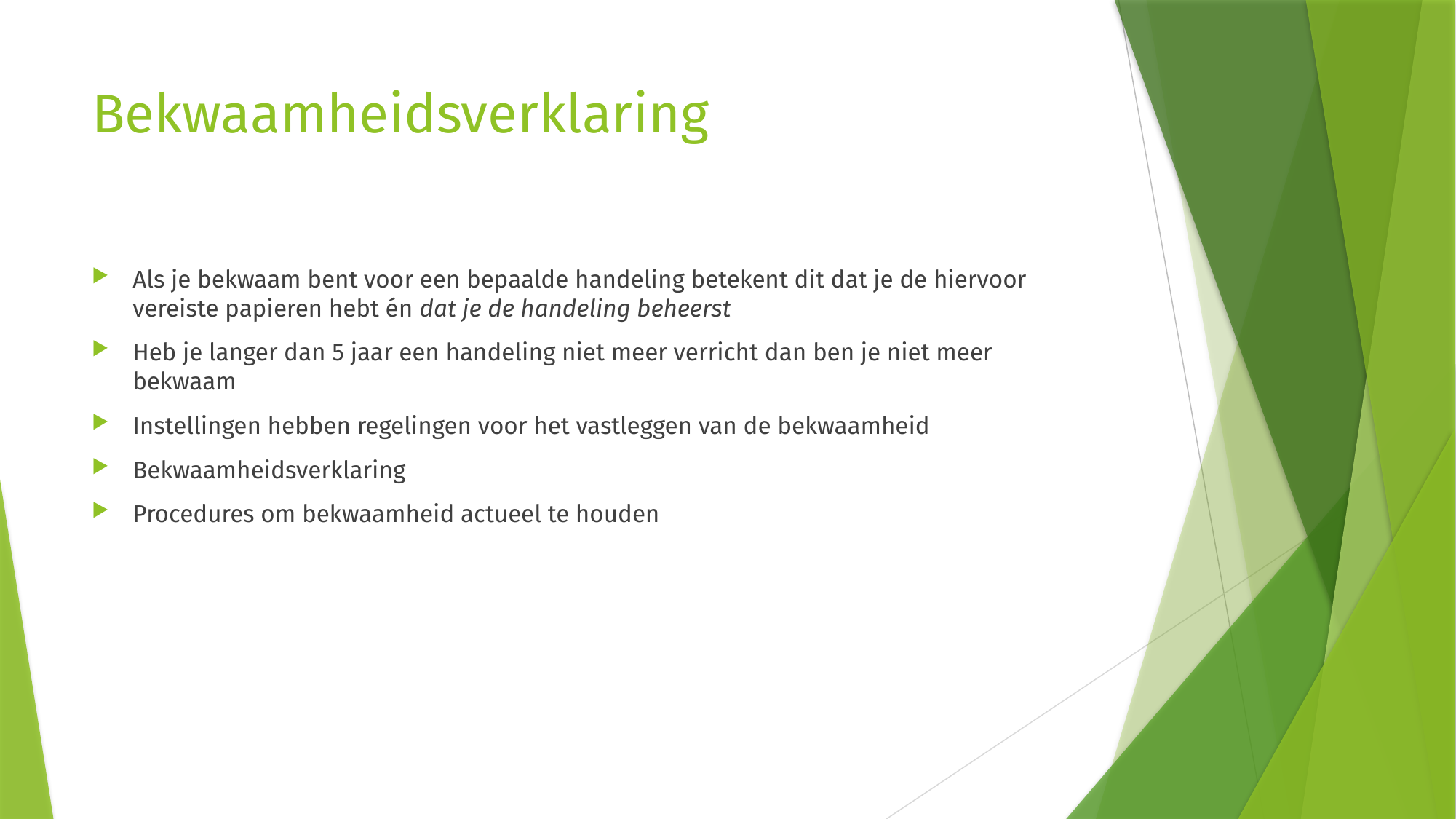

# Bekwaamheidsverklaring
Als je bekwaam bent voor een bepaalde handeling betekent dit dat je de hiervoor vereiste papieren hebt én dat je de handeling beheerst
Heb je langer dan 5 jaar een handeling niet meer verricht dan ben je niet meer bekwaam
Instellingen hebben regelingen voor het vastleggen van de bekwaamheid
Bekwaamheidsverklaring
Procedures om bekwaamheid actueel te houden